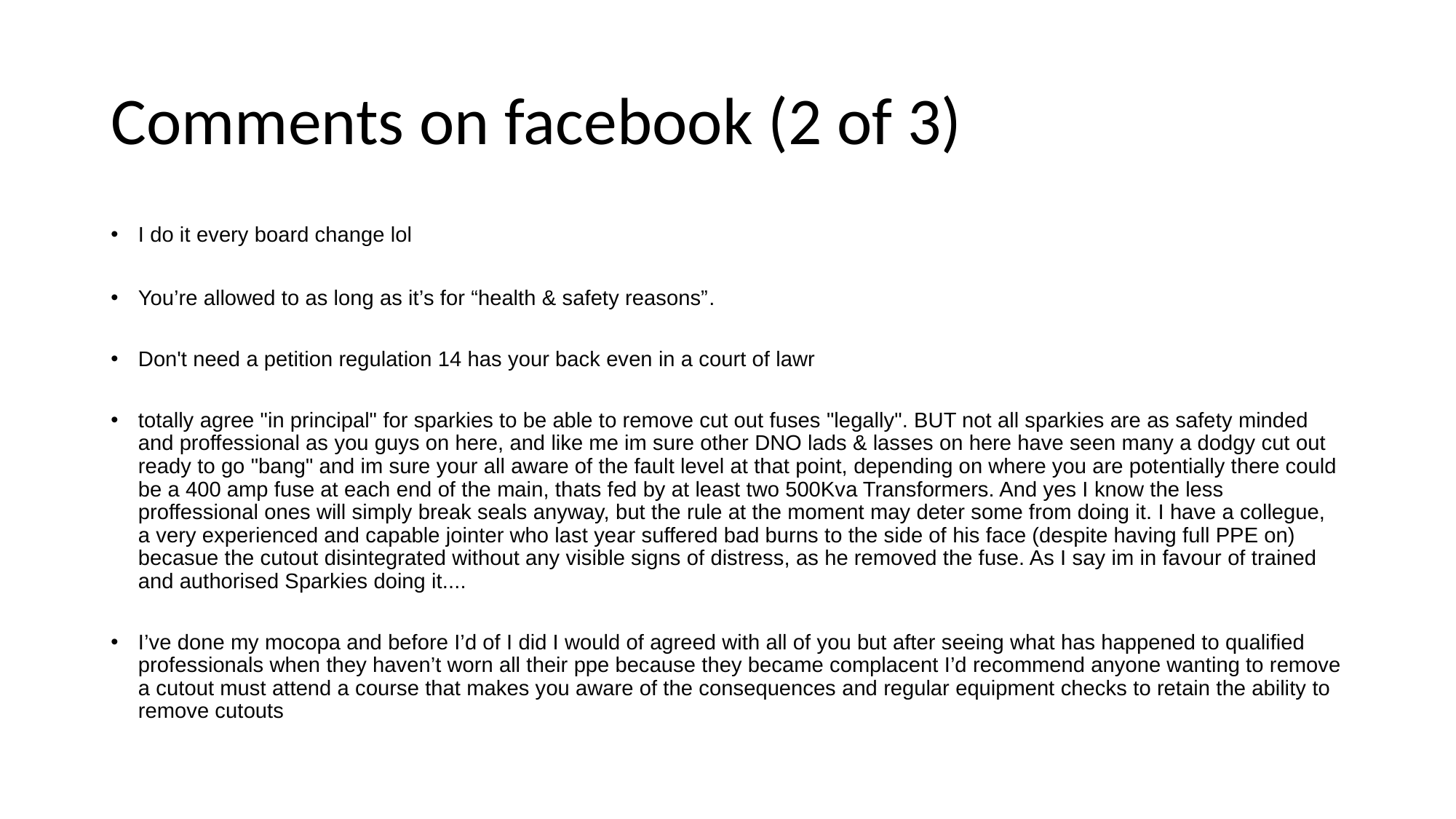

# Comments on facebook (2 of 3)
I do it every board change lol
You’re allowed to as long as it’s for “health & safety reasons”.
Don't need a petition regulation 14 has your back even in a court of lawr
totally agree "in principal" for sparkies to be able to remove cut out fuses "legally". BUT not all sparkies are as safety minded and proffessional as you guys on here, and like me im sure other DNO lads & lasses on here have seen many a dodgy cut out ready to go "bang" and im sure your all aware of the fault level at that point, depending on where you are potentially there could be a 400 amp fuse at each end of the main, thats fed by at least two 500Kva Transformers. And yes I know the less proffessional ones will simply break seals anyway, but the rule at the moment may deter some from doing it. I have a collegue, a very experienced and capable jointer who last year suffered bad burns to the side of his face (despite having full PPE on) becasue the cutout disintegrated without any visible signs of distress, as he removed the fuse. As I say im in favour of trained and authorised Sparkies doing it....
I’ve done my mocopa and before I’d of I did I would of agreed with all of you but after seeing what has happened to qualified professionals when they haven’t worn all their ppe because they became complacent I’d recommend anyone wanting to remove a cutout must attend a course that makes you aware of the consequences and regular equipment checks to retain the ability to remove cutouts